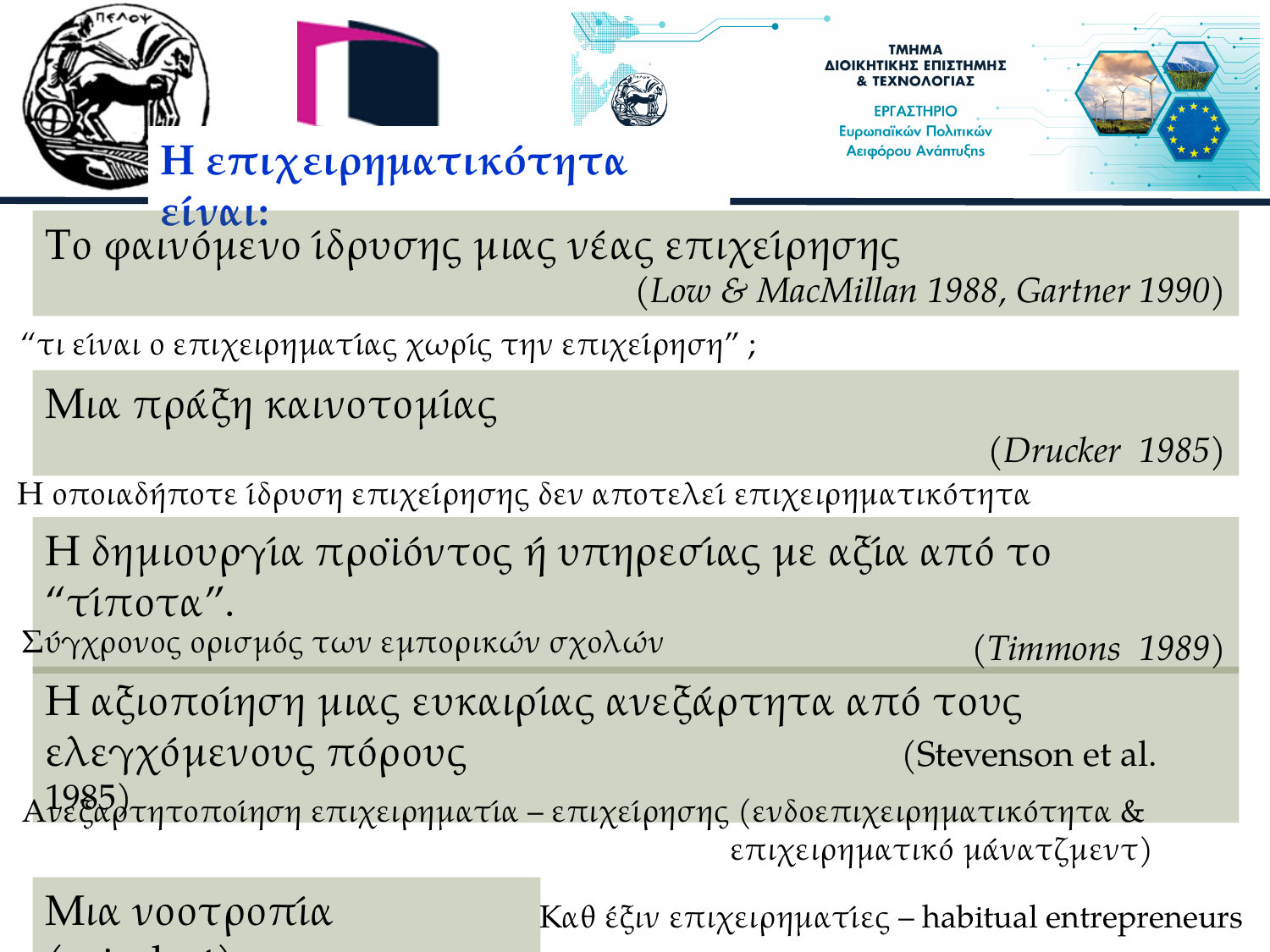

Η επιχειρηματικότητα είναι:
Το φαινόμενο ίδρυσης μιας νέας επιχείρησης
(Low & MacMillan 1988, Gartner 1990)
“τι είναι ο επιχειρηματίας χωρίς την επιχείρηση” ;
Μια πράξη καινοτομίας
(Drucker  1985)
Η οποιαδήποτε ίδρυση επιχείρησης δεν αποτελεί επιχειρηματικότητα
Η δημιουργία προϊόντος ή υπηρεσίας με αξία από το “τίποτα”.
(Timmons  1989)
Σύγχρονος ορισμός των εμπορικών σχολών
Η αξιοποίηση μιας ευκαιρίας ανεξάρτητα από τους ελεγχόμενους πόρους                                         (Stevenson et al. 1985)
Ανεξαρτητοποίηση επιχειρηματία – επιχείρησης (ενδοεπιχειρηματικότητα &
                                                                                        επιχειρηματικό μάνατζμεντ)
Μια νοοτροπία (mindset)
Καθ έξιν επιχειρηματίες – habitual entrepreneurs